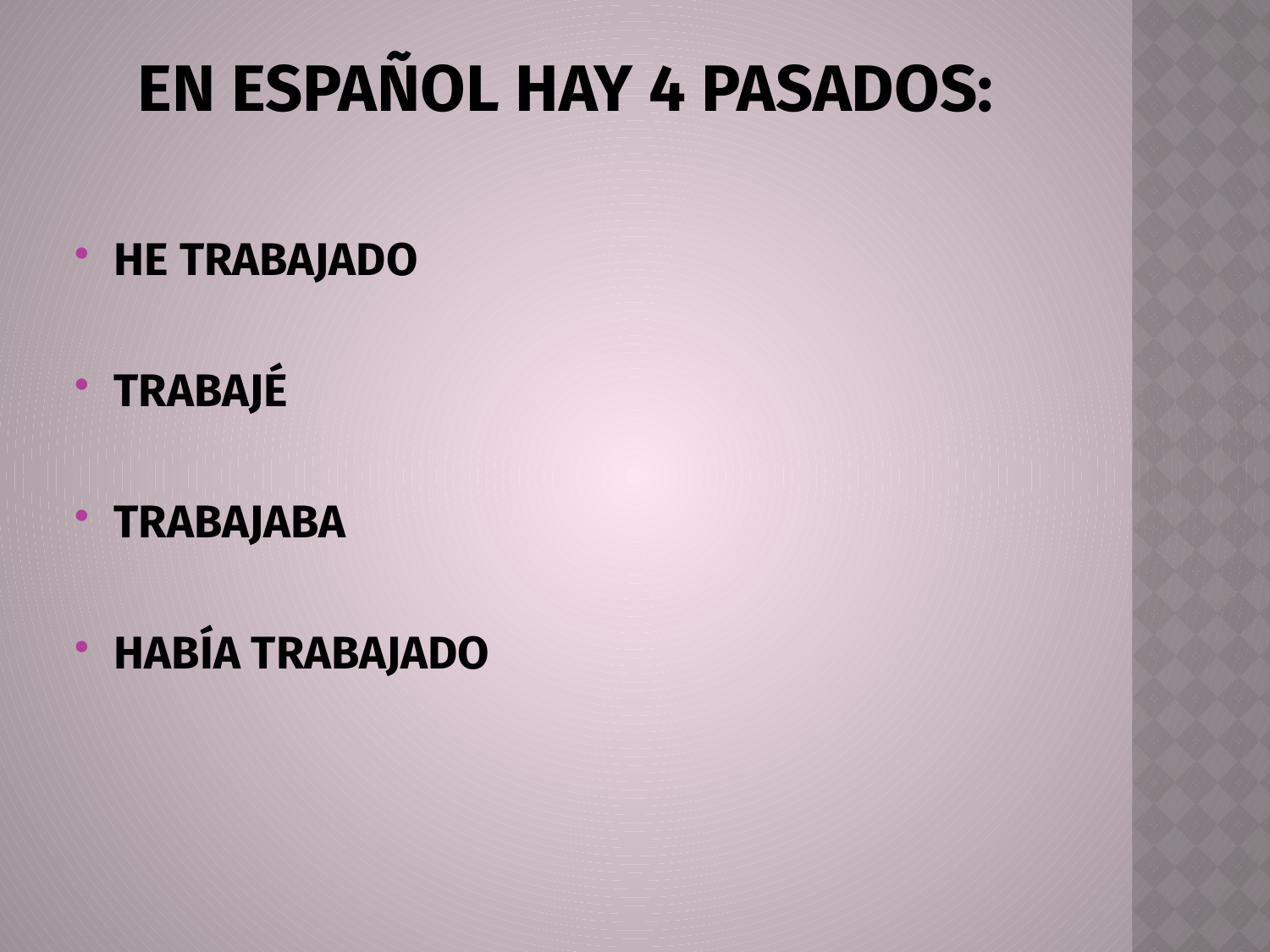

# EN ESPAÑOL HAY 4 PASADOS:
HE TRABAJADO

TRABAJÉ

TRABAJABA

HABÍA TRABAJADO